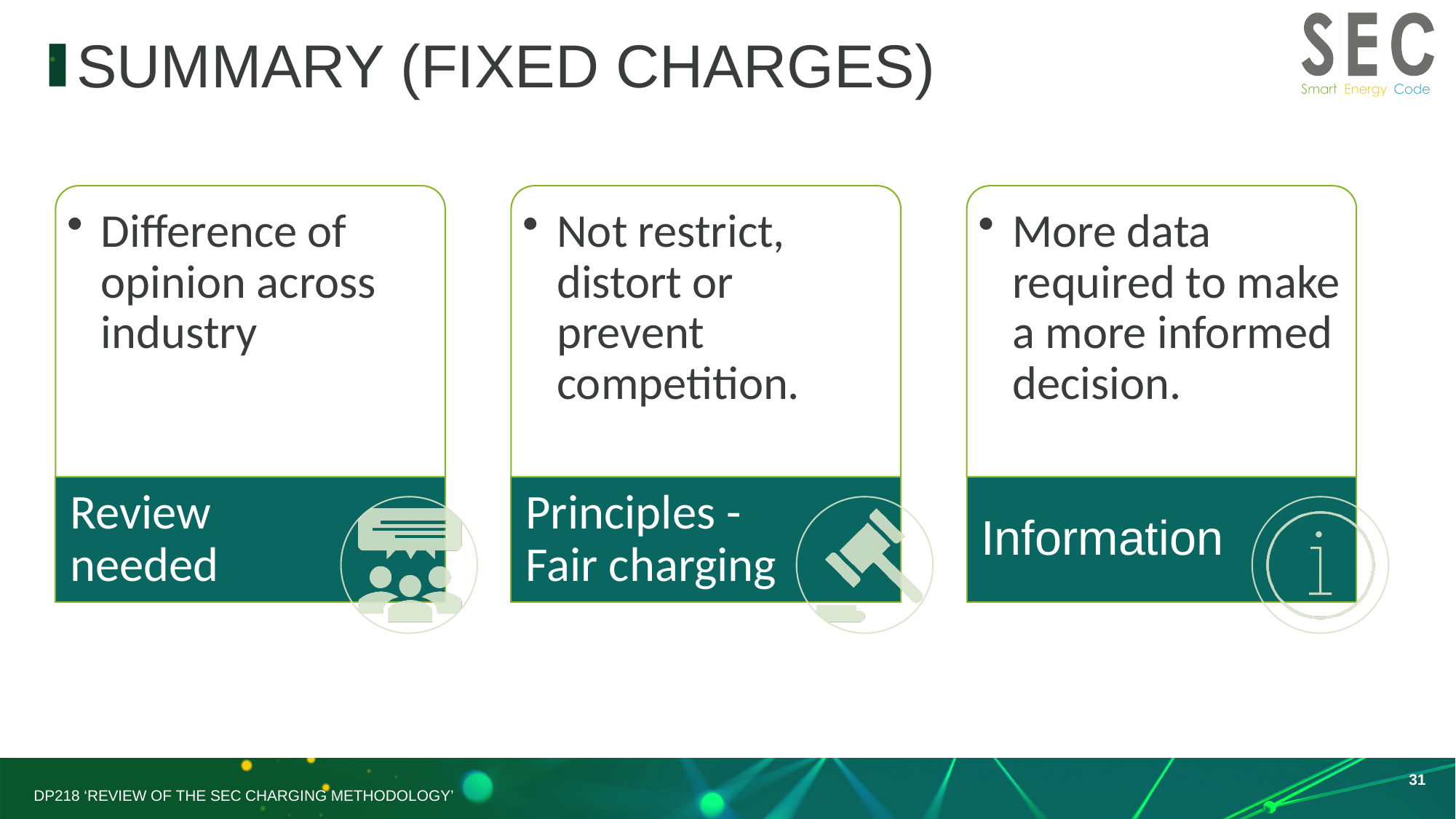

# Summary (Fixed Charges)
Difference of opinion across industry
Review needed
Not restrict, distort or prevent competition.
Principles - Fair charging
More data required to make a more informed decision.
Information
31
DP218 ‘Review of the SEC Charging Methodology’